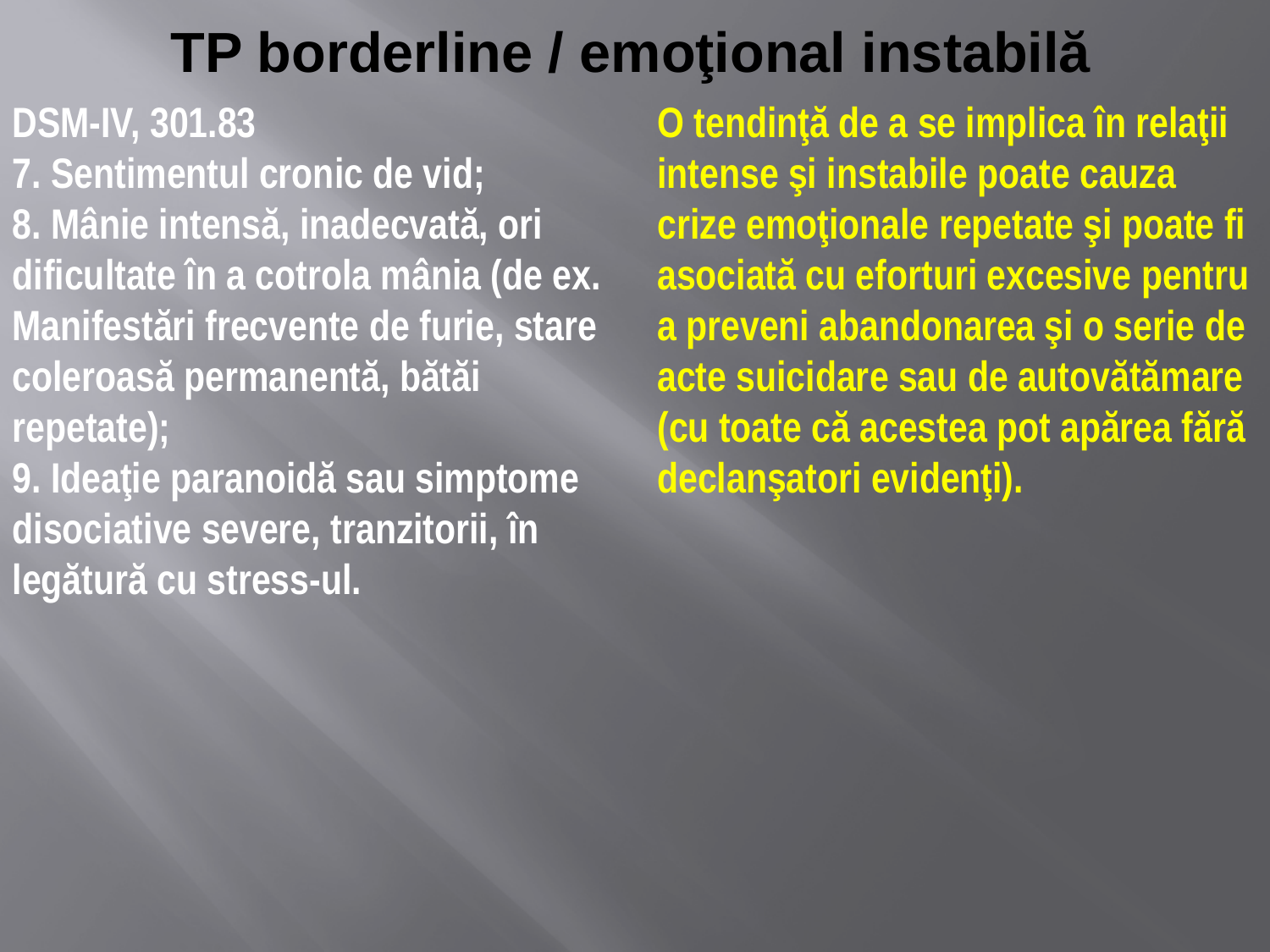

# TP borderline / emoţional instabilă
DSM-IV, 301.83
7. Sentimentul cronic de vid;
8. Mânie intensă, inadecvată, ori dificultate în a cotrola mânia (de ex. Manifestări frecvente de furie, stare coleroasă permanentă, bătăi repetate);
9. Ideaţie paranoidă sau simptome disociative severe, tranzitorii, în legătură cu stress-ul.
O tendinţă de a se implica în relaţii intense şi instabile poate cauza crize emoţionale repetate şi poate fi asociată cu eforturi excesive pentru a preveni abandonarea şi o serie de acte suicidare sau de autovătămare (cu toate că acestea pot apărea fără declanşatori evidenţi).